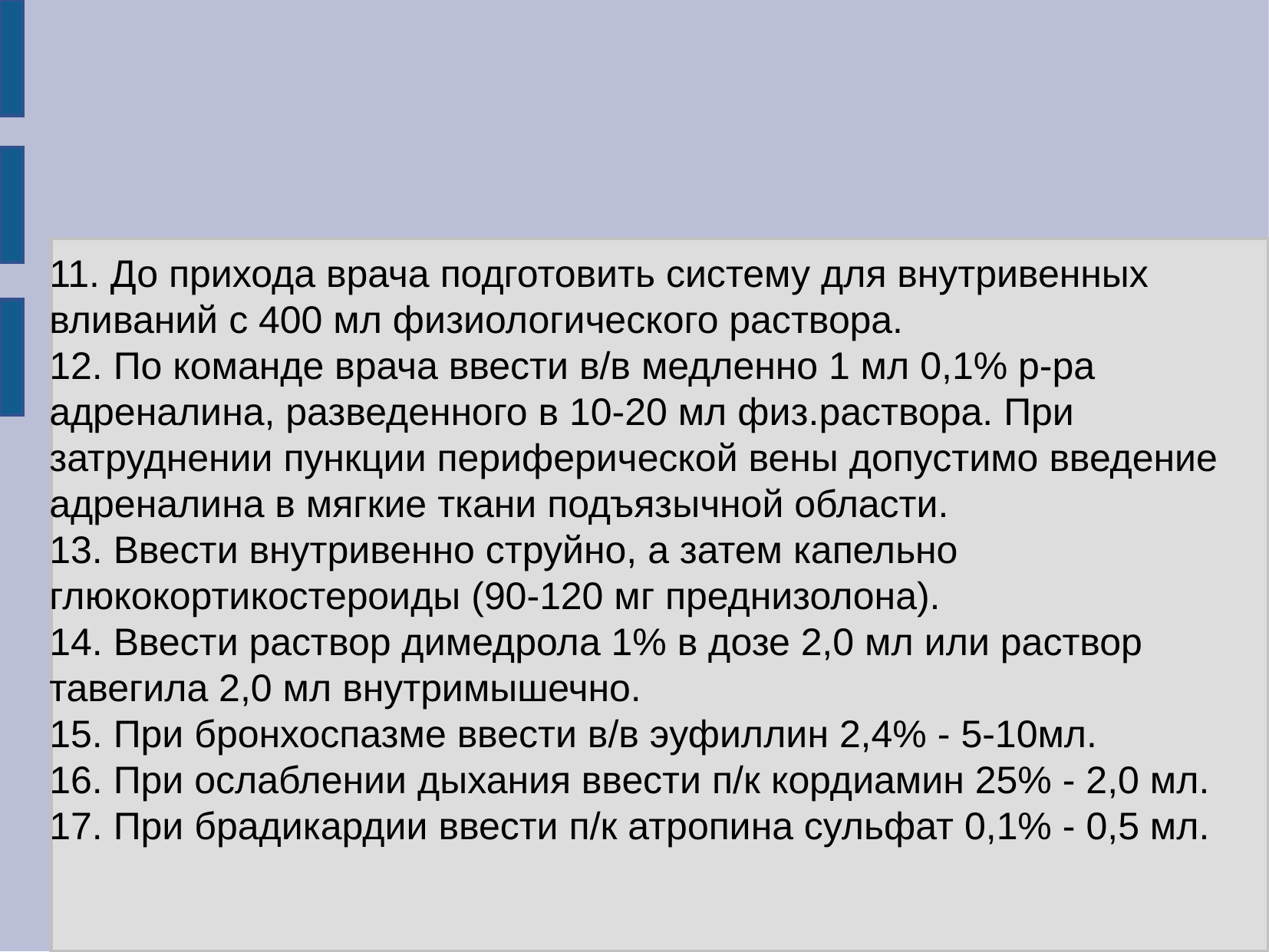

11. До прихода врача подготовить систему для внутривенных вливаний с 400 мл физиологического раствора. 
12. По команде врача ввести в/в медленно 1 мл 0,1% р-ра адреналина, разведенного в 10-20 мл физ.раствора. При затруднении пункции периферической вены допустимо введение адреналина в мягкие ткани подъязычной области. 
13. Ввести внутривенно струйно, а затем капельно глюкокортикостероиды (90-120 мг преднизолона). 
14. Ввести раствор димедрола 1% в дозе 2,0 мл или раствор тавегила 2,0 мл внутримышечно. 
15. При бронхоспазме ввести в/в эуфиллин 2,4% - 5-10мл. 
16. При ослаблении дыхания ввести п/к кордиамин 25% - 2,0 мл. 
17. При брадикардии ввести п/к атропина сульфат 0,1% - 0,5 мл.